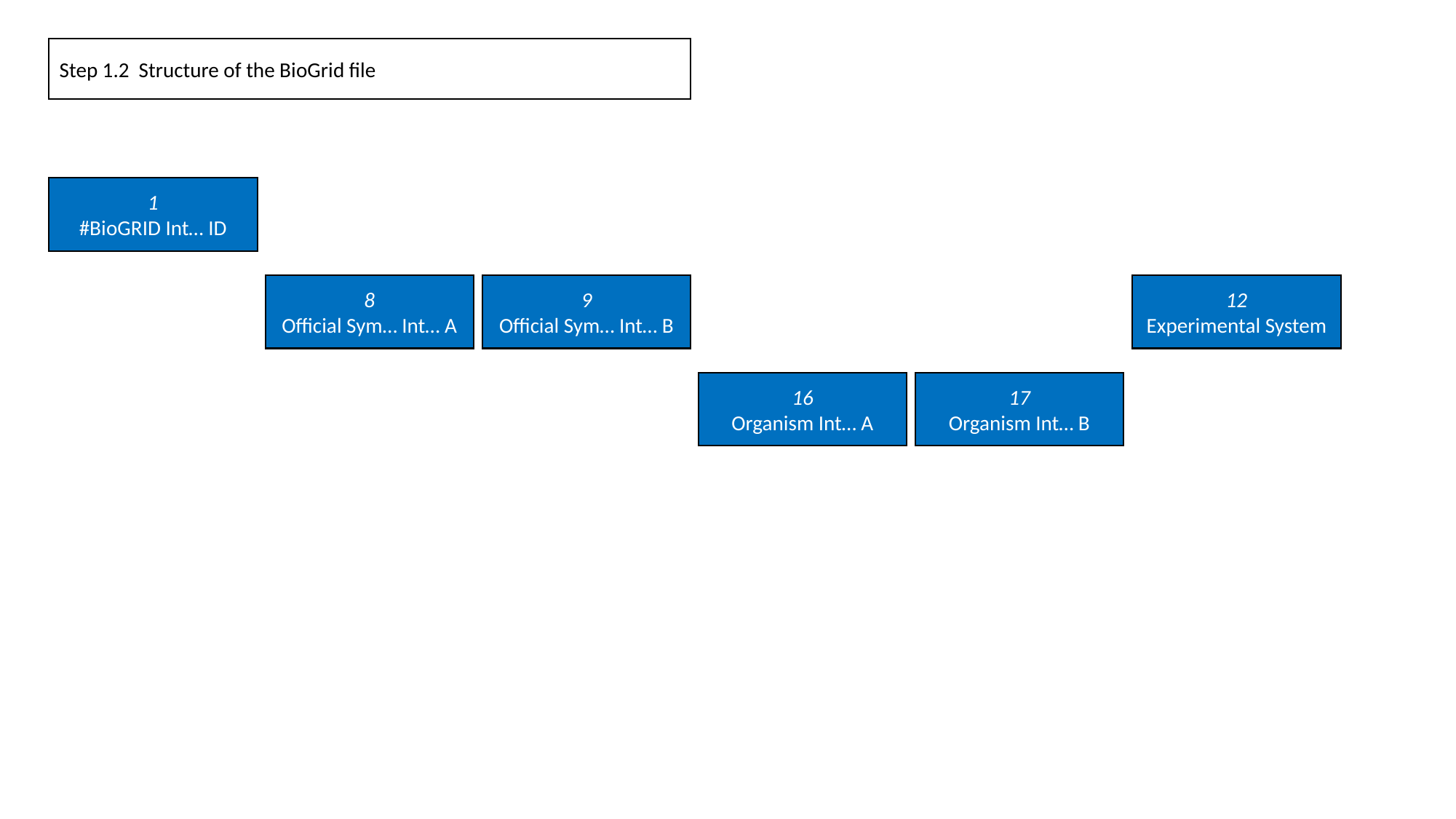

Step 1.2  Structure of the BioGrid file
1
#BioGRID Int… ID
8
Official Sym… Int… A
9
Official Sym… Int… B
12
Experimental System
16
Organism Int… A
17
Organism Int… B